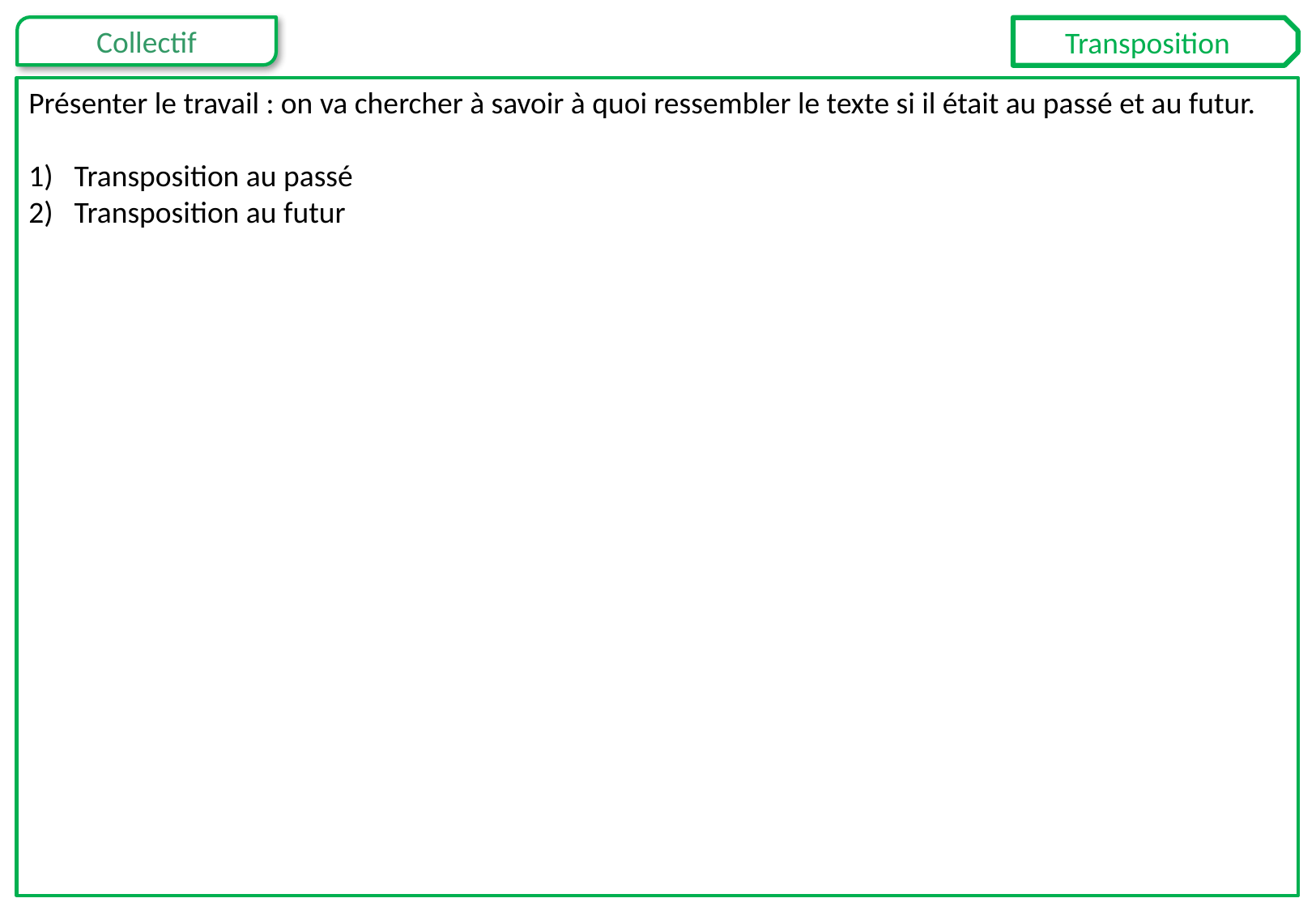

Transposition
Présenter le travail : on va chercher à savoir à quoi ressembler le texte si il était au passé et au futur.

Transposition au passé
Transposition au futur